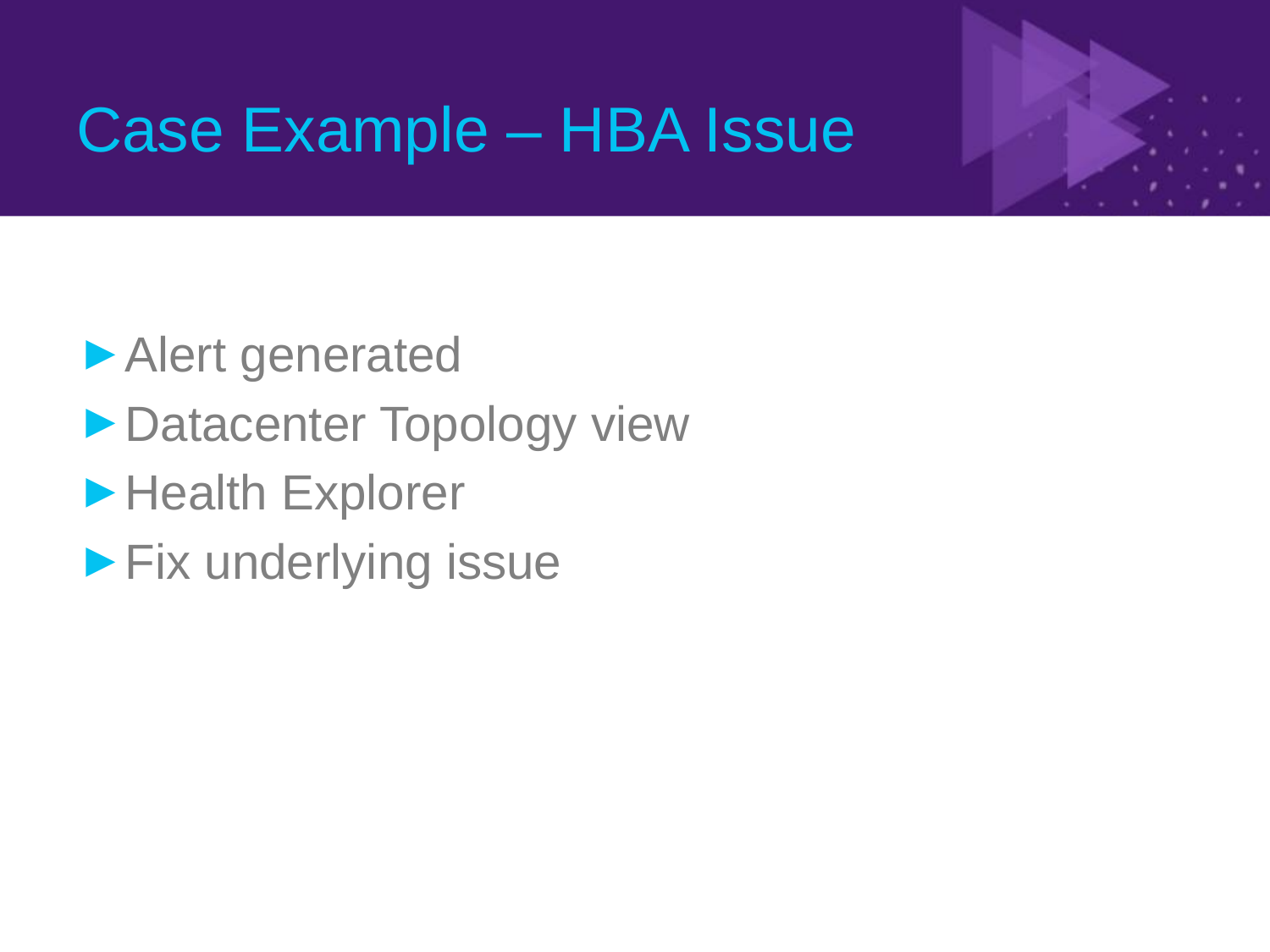

# Case Example – HBA Issue
Alert generated
Datacenter Topology view
Health Explorer
Fix underlying issue